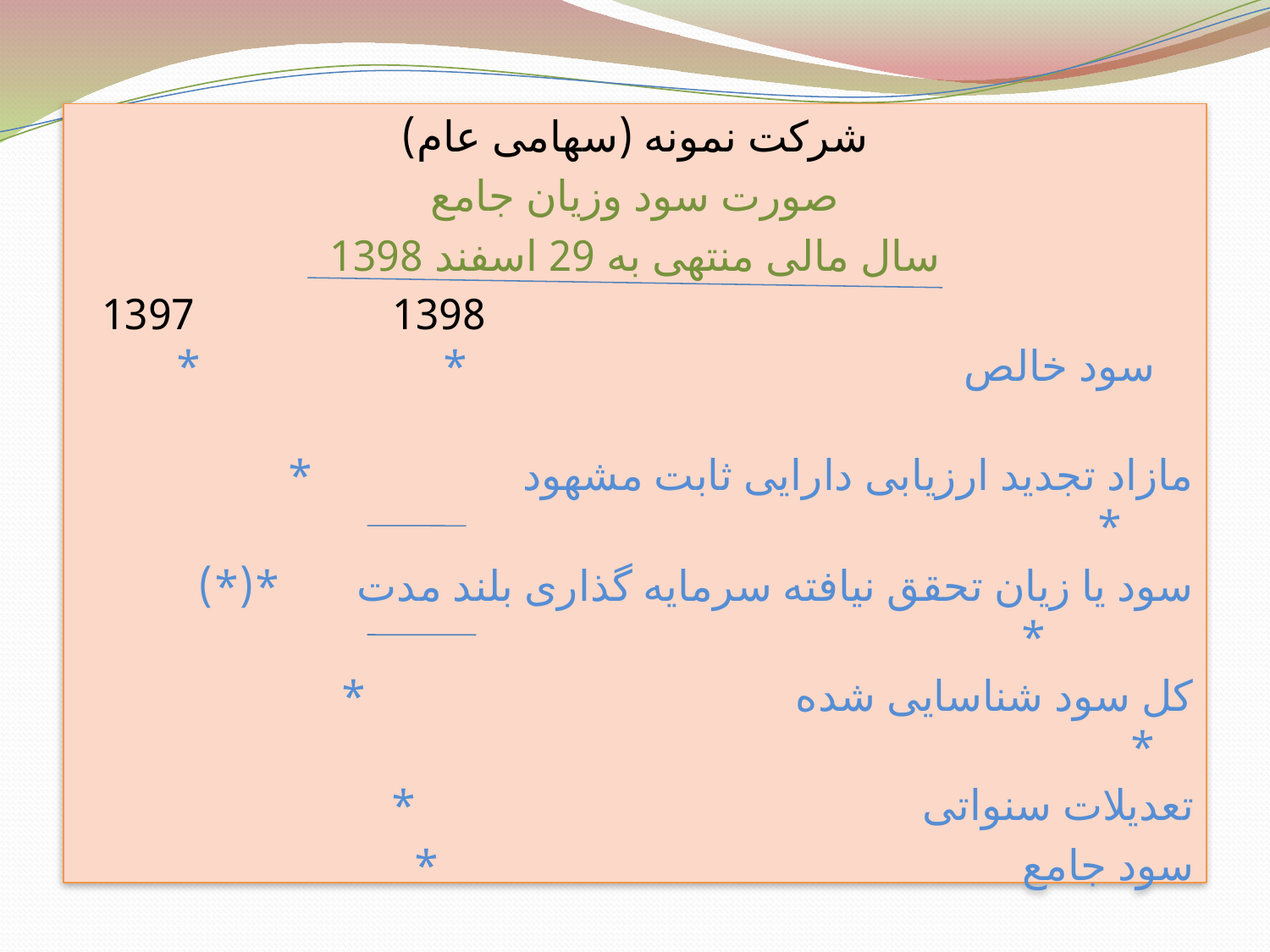

#
شرکت نمونه (سهامی عام)
صورت سود وزیان جامع
سال مالی منتهی به 29 اسفند 1398
                                                              1398                  1397 سود خالص                                             *                      *
مازاد تجدید ارزیابی دارایی ثابت مشهود                   *                       *
سود یا زیان تحقق نیافته سرمایه گذاری بلند مدت       *(*)                      *
کل سود شناسایی شده                                       *                         *
تعدیلات سنواتی                                              *
سود جامع                                                     *